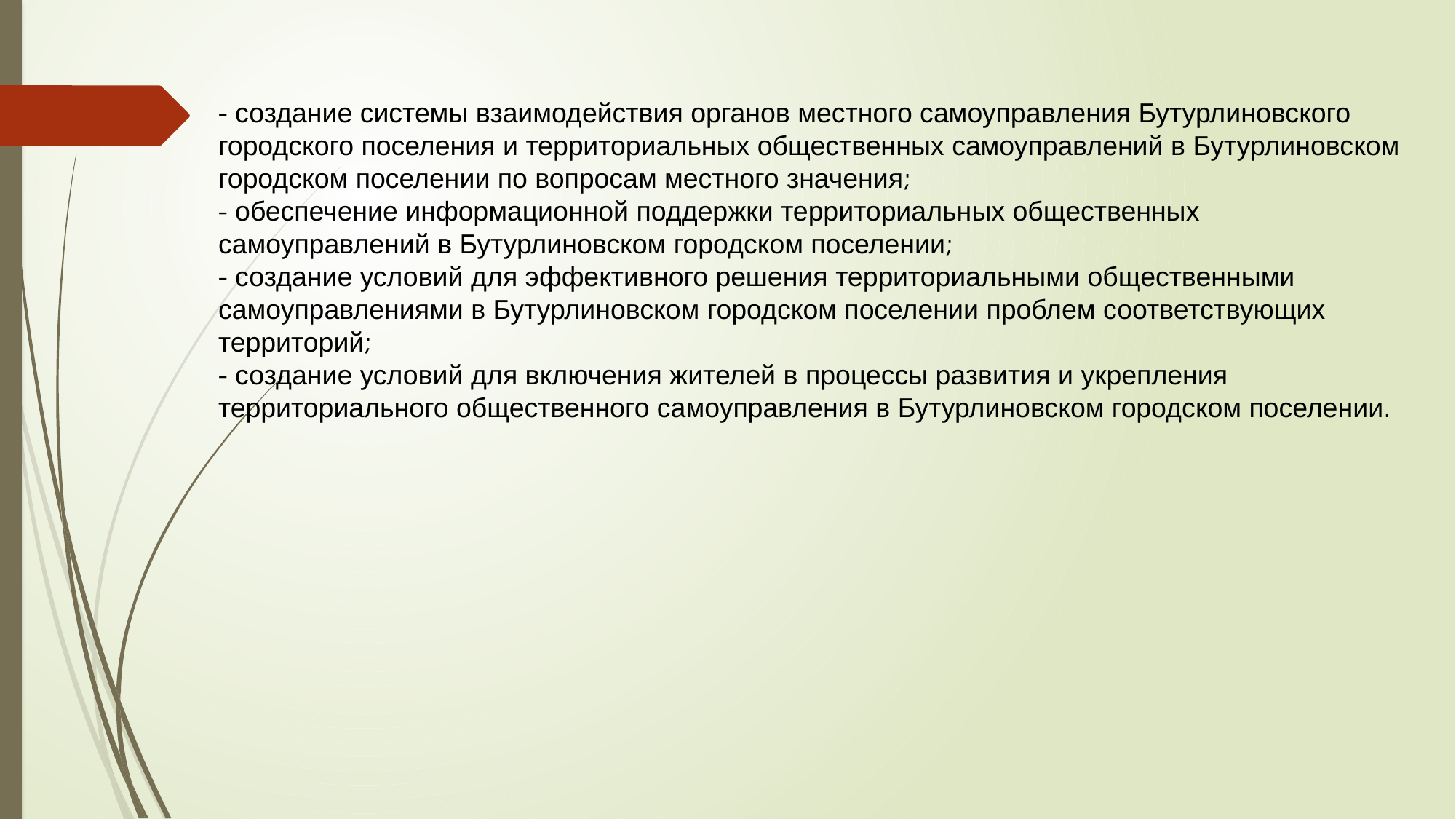

- создание системы взаимодействия органов местного самоуправления Бутурлиновского городского поселения и территориальных общественных самоуправлений в Бутурлиновском городском поселении по вопросам местного значения;
- обеспечение информационной поддержки территориальных общественных самоуправлений в Бутурлиновском городском поселении;
- создание условий для эффективного решения территориальными общественными самоуправлениями в Бутурлиновском городском поселении проблем соответствующих территорий;
- создание условий для включения жителей в процессы развития и укрепления территориального общественного самоуправления в Бутурлиновском городском поселении.